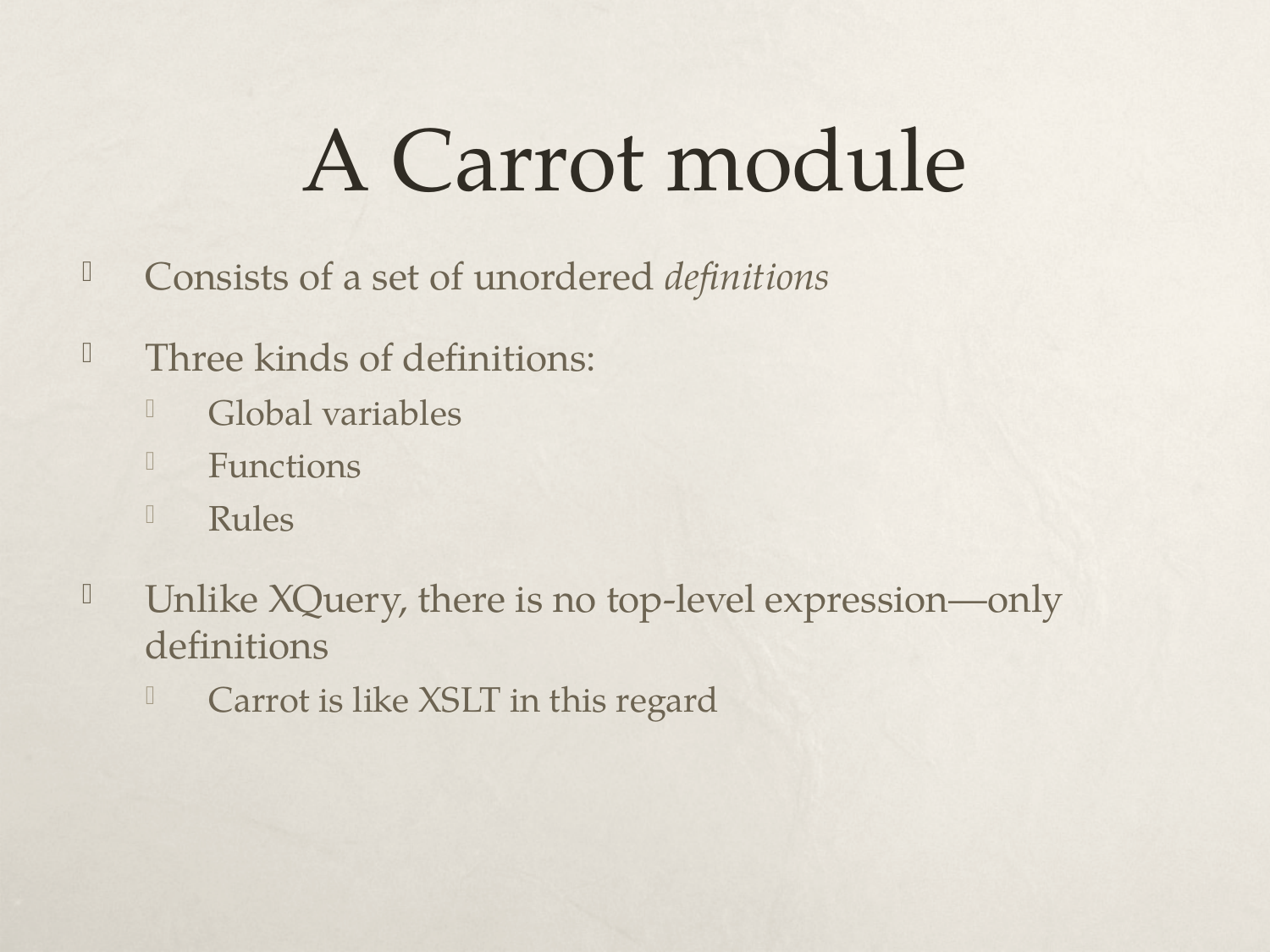

# A Carrot module
Consists of a set of unordered definitions
Three kinds of definitions:
Global variables
Functions
Rules
Unlike XQuery, there is no top-level expression—only definitions
Carrot is like XSLT in this regard